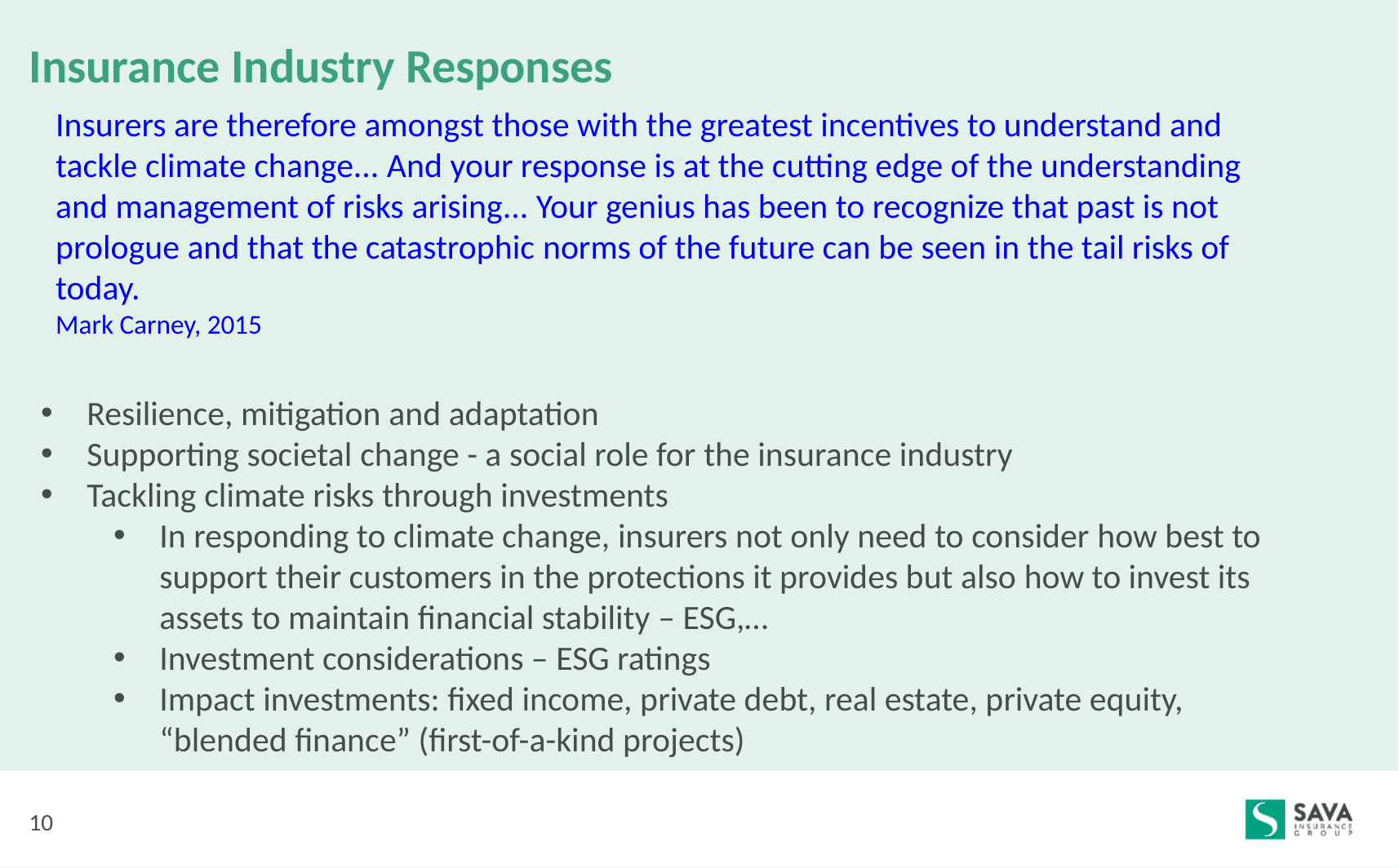

# Insurance Industry Responses
Insurers are therefore amongst those with the greatest incentives to understand and tackle climate change... And your response is at the cutting edge of the understanding and management of risks arising... Your genius has been to recognize that past is not prologue and that the catastrophic norms of the future can be seen in the tail risks of today.
Mark Carney, 2015
Resilience, mitigation and adaptation
Supporting societal change - a social role for the insurance industry
Tackling climate risks through investments
In responding to climate change, insurers not only need to consider how best to support their customers in the protections it provides but also how to invest its assets to maintain financial stability – ESG,…
Investment considerations – ESG ratings
Impact investments: fixed income, private debt, real estate, private equity, “blended finance” (first-of-a-kind projects)

10